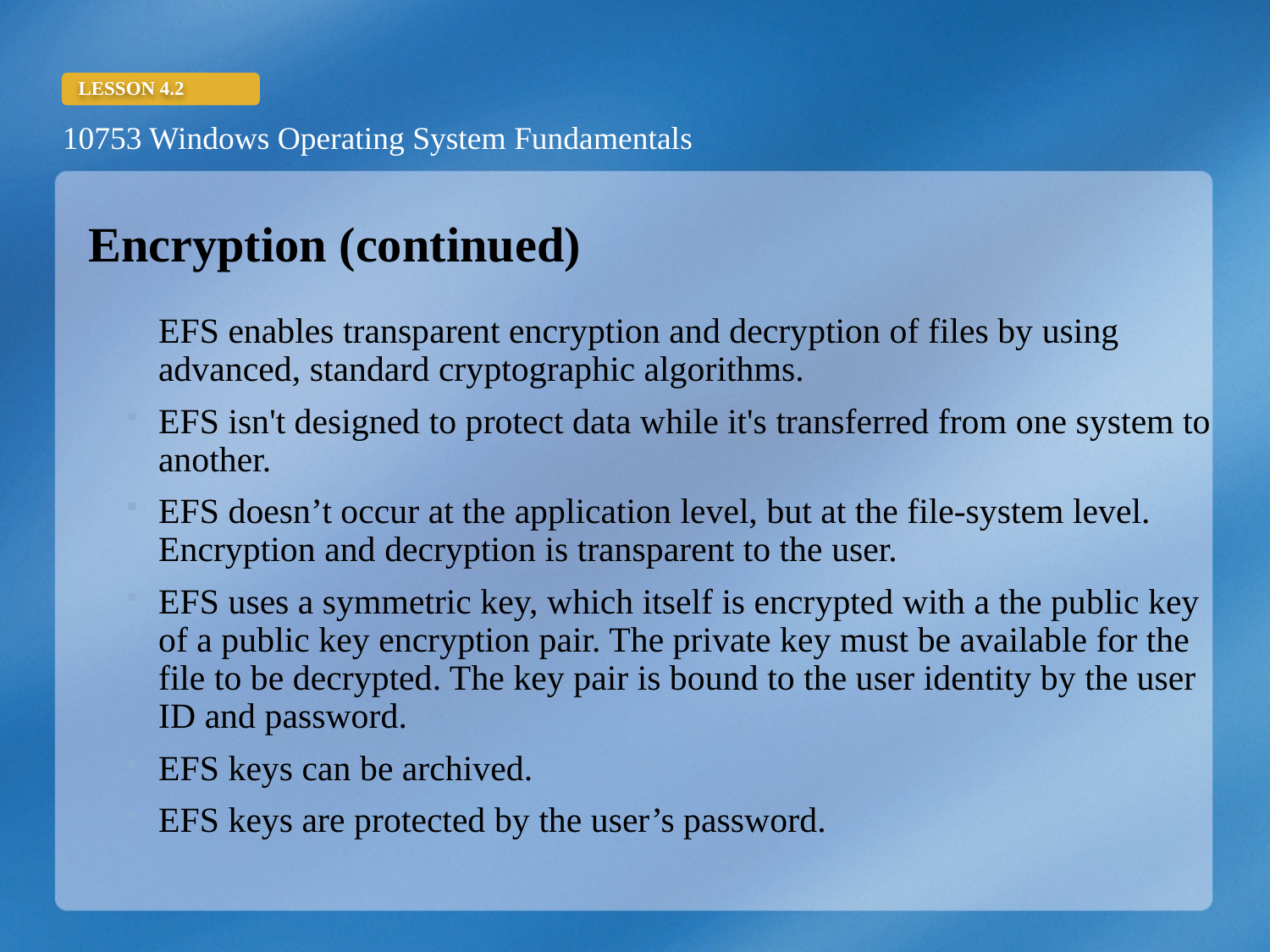

Encryption (continued)

EFS enables transparent encryption and decryption of files by using advanced, standard cryptographic algorithms.
EFS isn't designed to protect data while it's transferred from one system to another.
EFS doesn’t occur at the application level, but at the file-system level. Encryption and decryption is transparent to the user.
EFS uses a symmetric key, which itself is encrypted with a the public key of a public key encryption pair. The private key must be available for the file to be decrypted. The key pair is bound to the user identity by the user ID and password.
EFS keys can be archived.
EFS keys are protected by the user’s password.